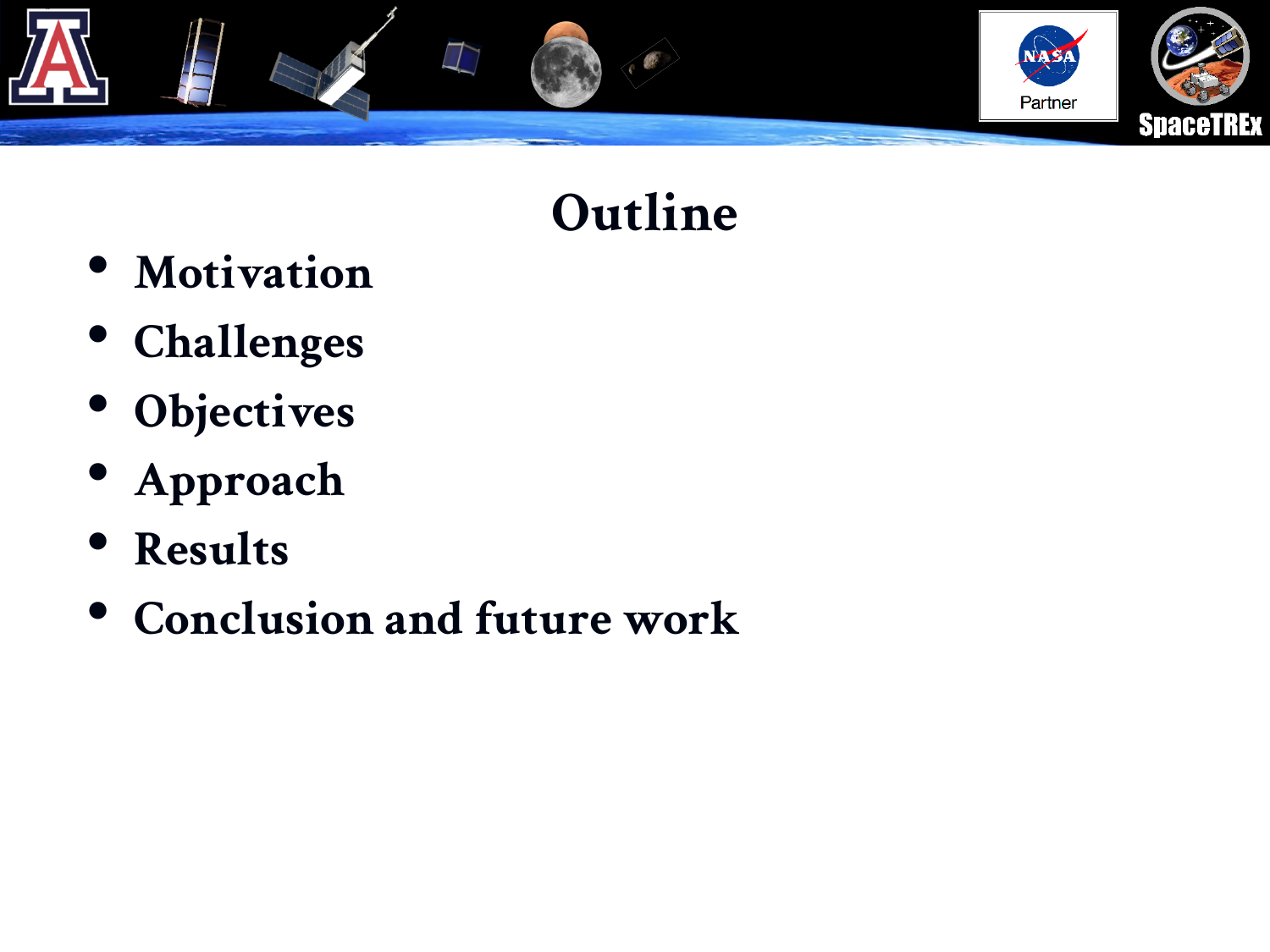

# Outline
Motivation
Challenges
Objectives
Approach
Results
Conclusion and future work